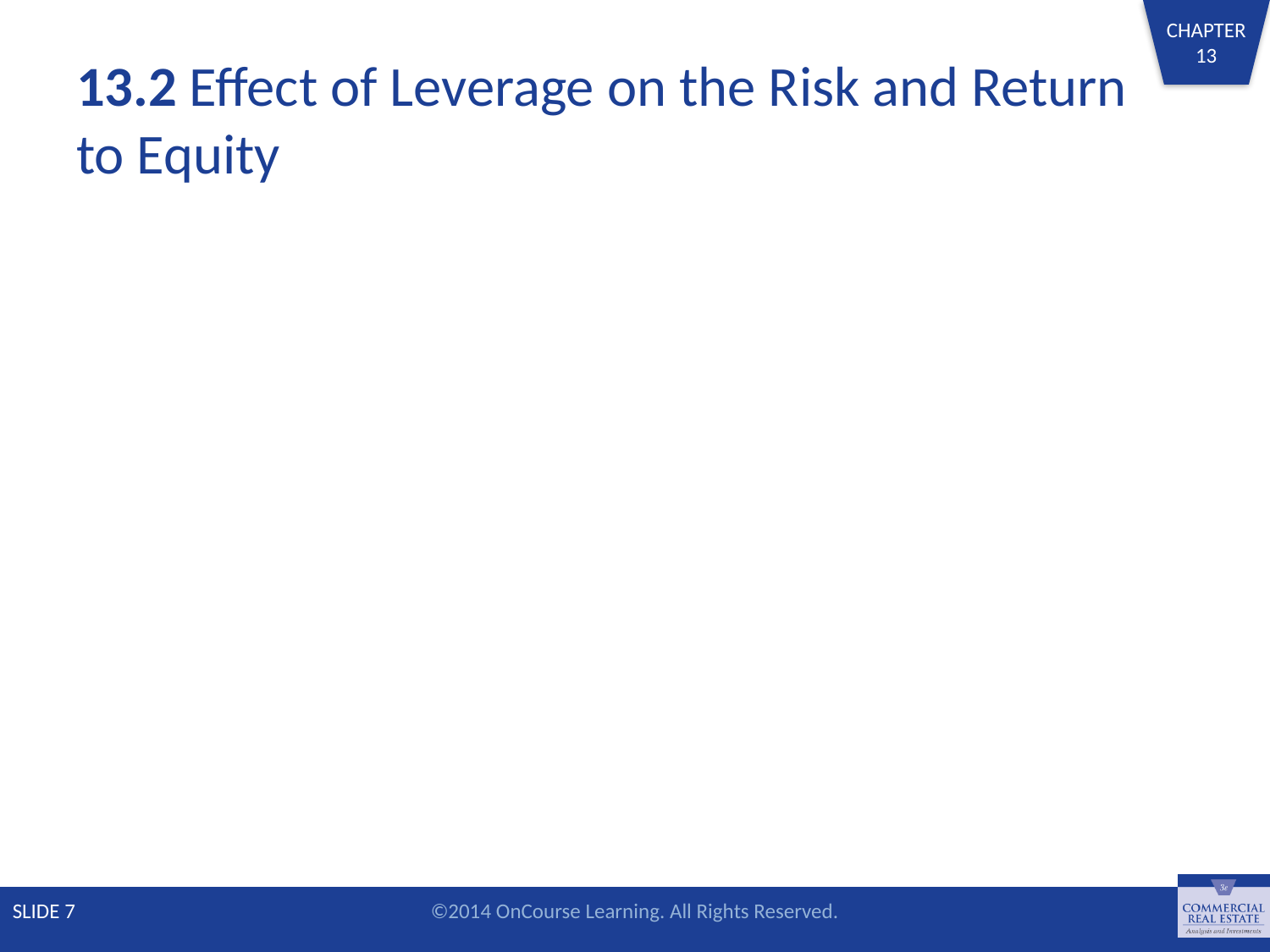

# 13.2 Effect of Leverage on the Risk and Return to Equity

SLIDE 7